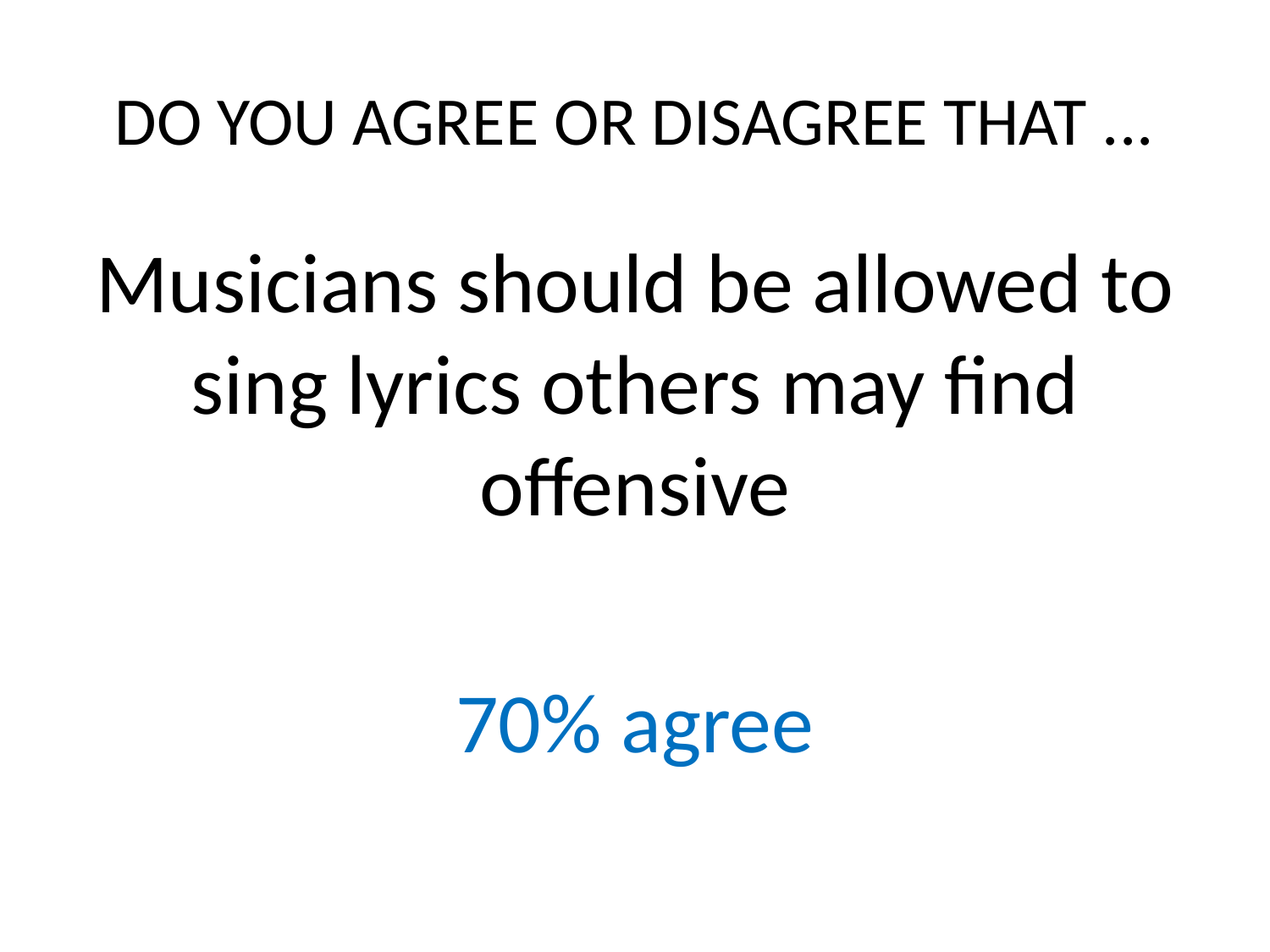

# DO YOU AGREE OR DISAGREE THAT ...
Musicians should be allowed to sing lyrics others may find offensive

70% agree